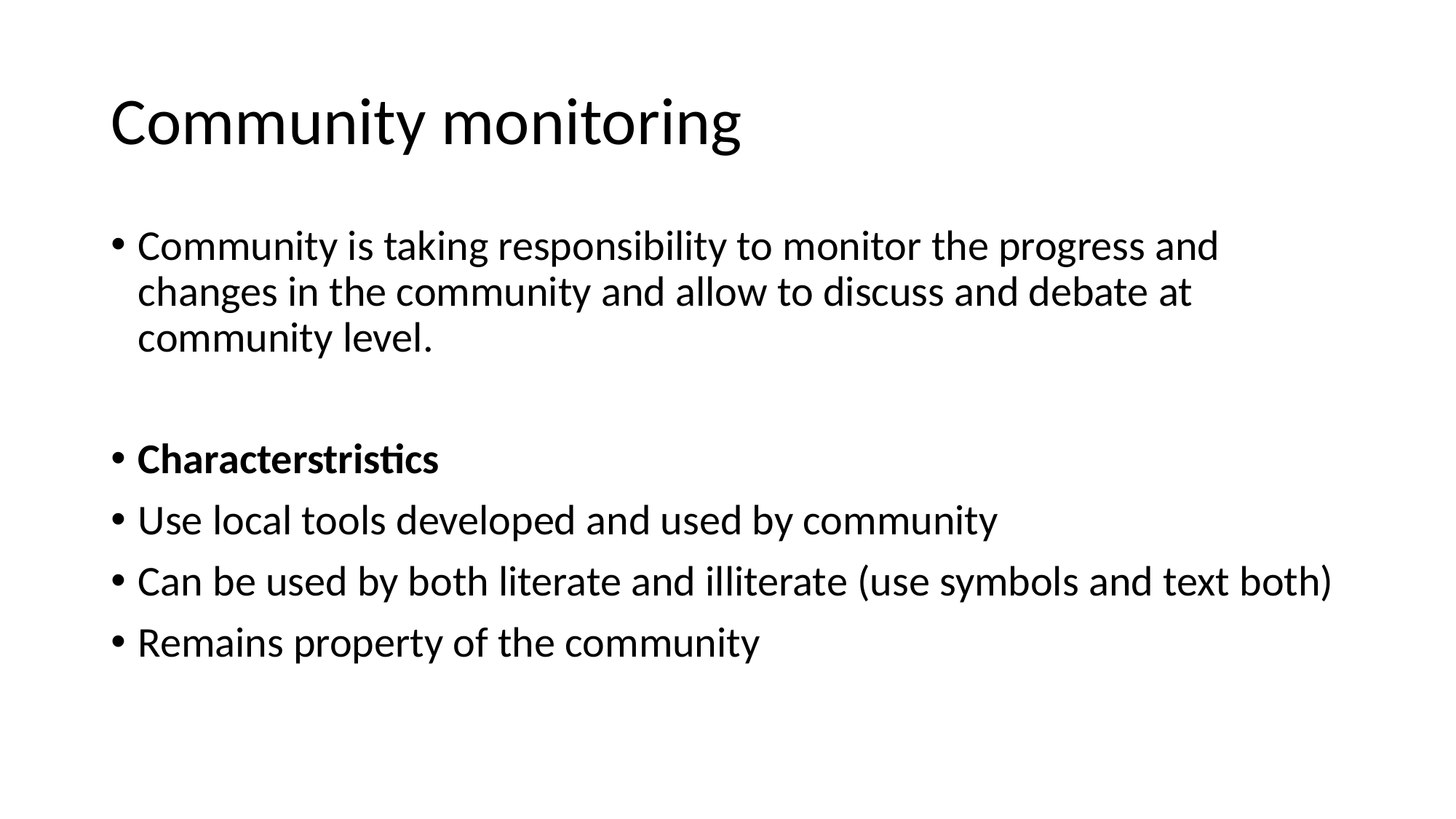

# Community monitoring
Community is taking responsibility to monitor the progress and changes in the community and allow to discuss and debate at community level.

Characterstristics
Use local tools developed and used by community
Can be used by both literate and illiterate (use symbols and text both)
Remains property of the community